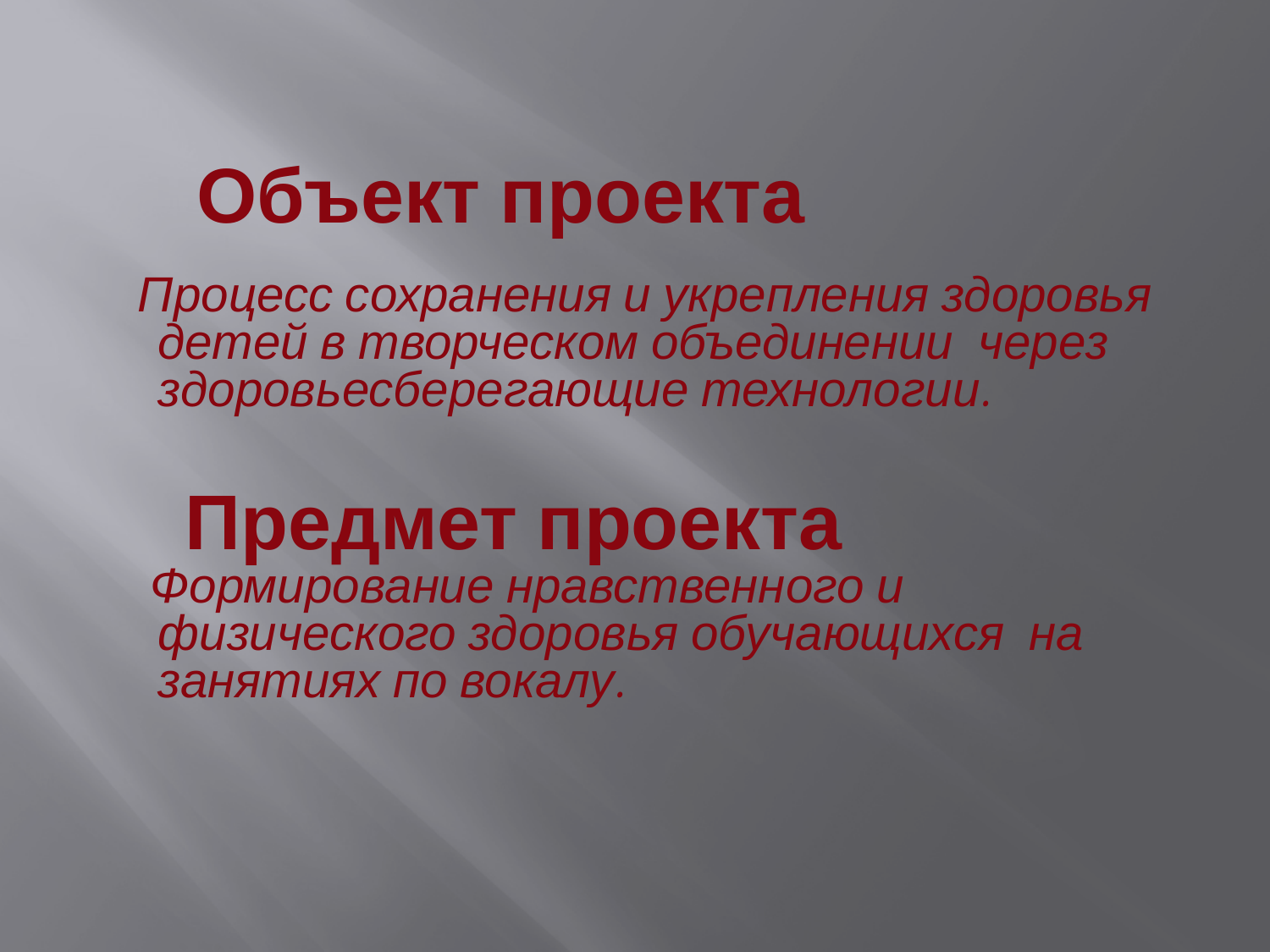

Объект проекта
   Процесс сохранения и укрепления здоровья детей в творческом объединении  через здоровьесберегающие технологии.

    Формирование нравственного и физического здоровья обучающихся  на занятиях по вокалу.
Предмет проекта